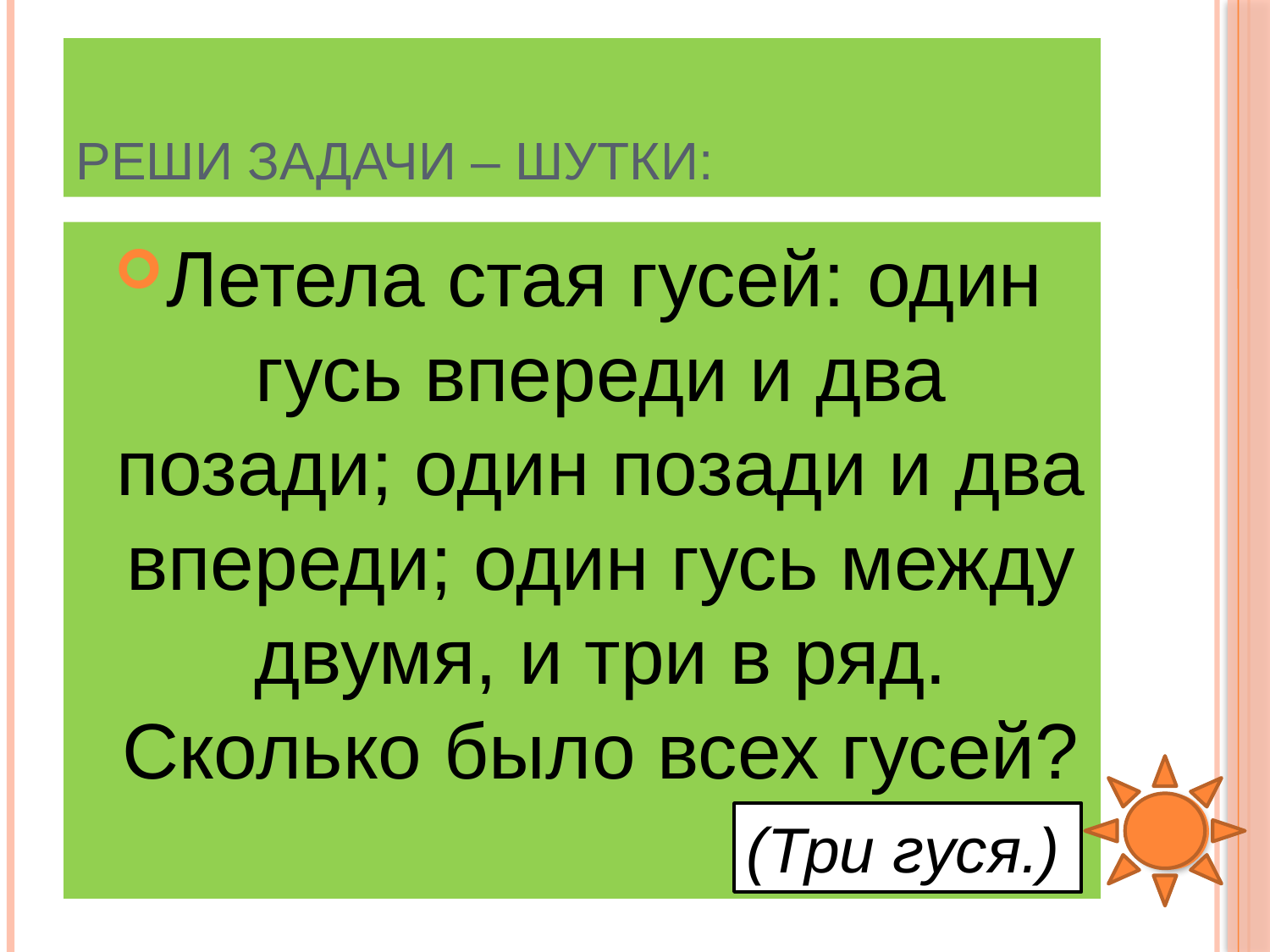

# Реши задачи – шутки:
Летела стая гусей: один гусь впереди и два позади; один позади и два впереди; один гусь между двумя, и три в ряд. Сколько было всех гусей?

(Три гуся.)